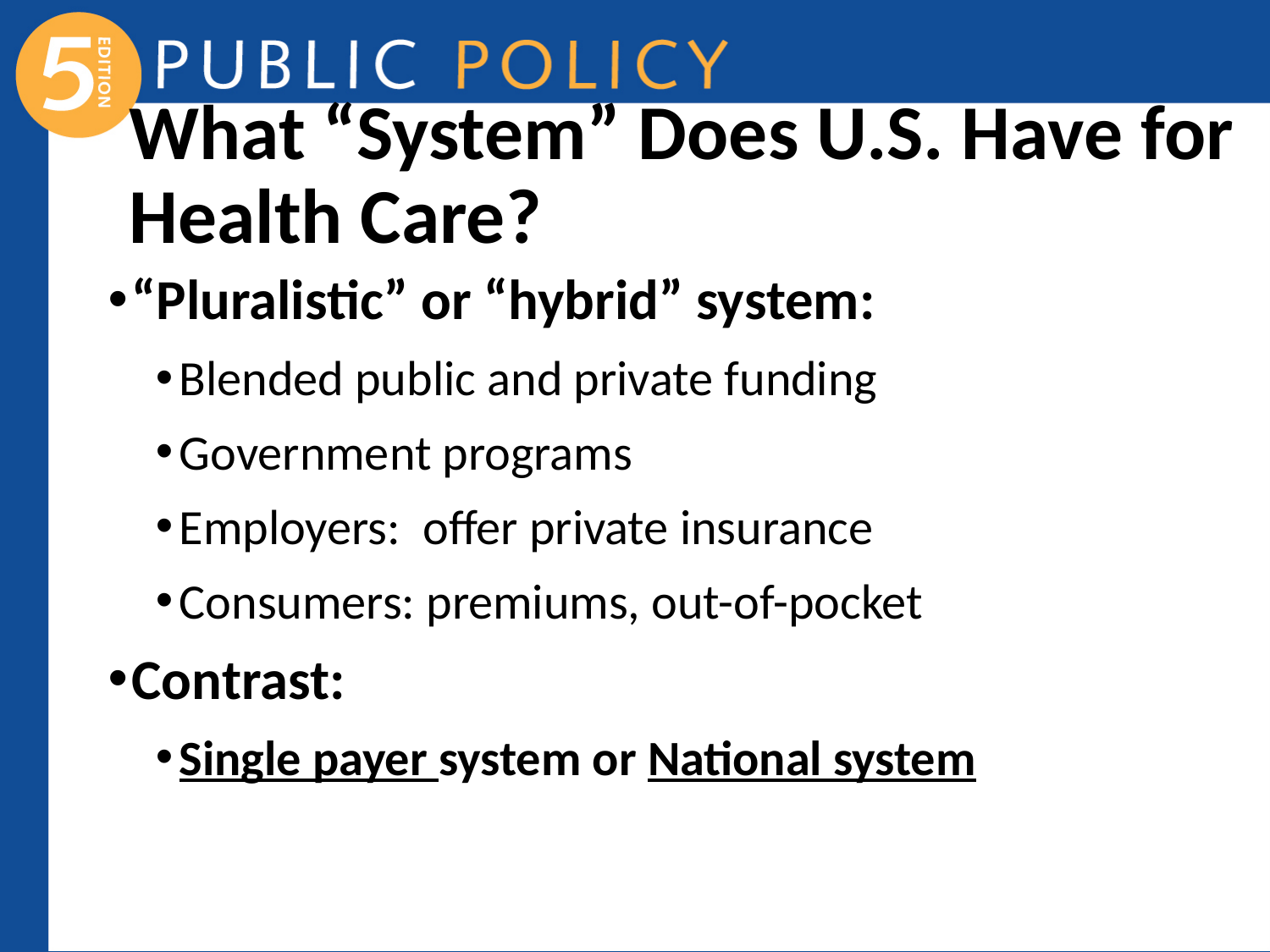

# What “System” Does U.S. Have for Health Care?
“Pluralistic” or “hybrid” system:
Blended public and private funding
Government programs
Employers:  offer private insurance
Consumers: premiums, out-of-pocket
Contrast:
Single payer system or National system